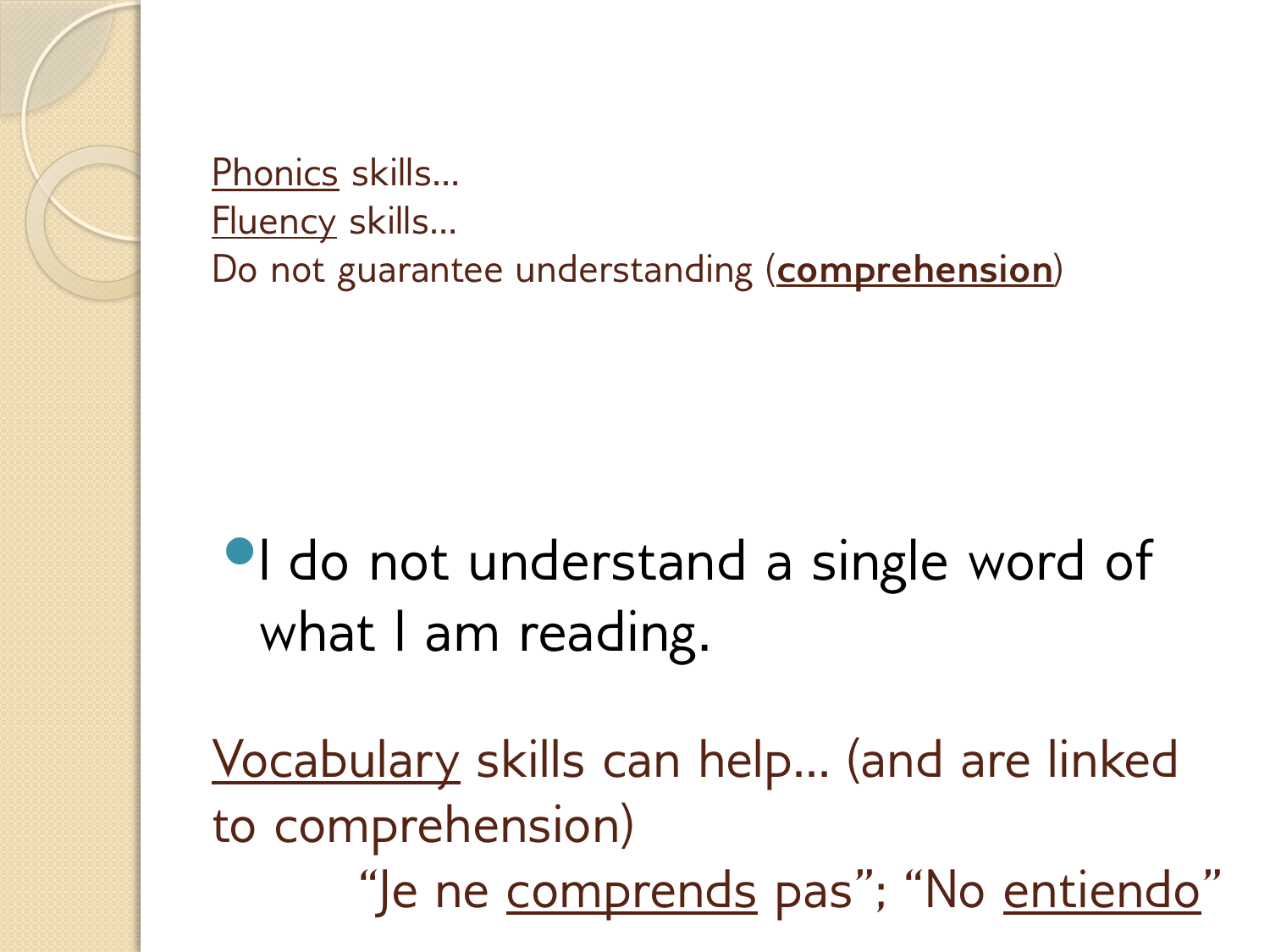

# Phonics skills… Fluency skills… Do not guarantee understanding (comprehension)

I do not understand a single word of what I am reading.

Vocabulary skills can help… (and are linked to comprehension)
         “Je ne comprends pas”; “No entiendo”